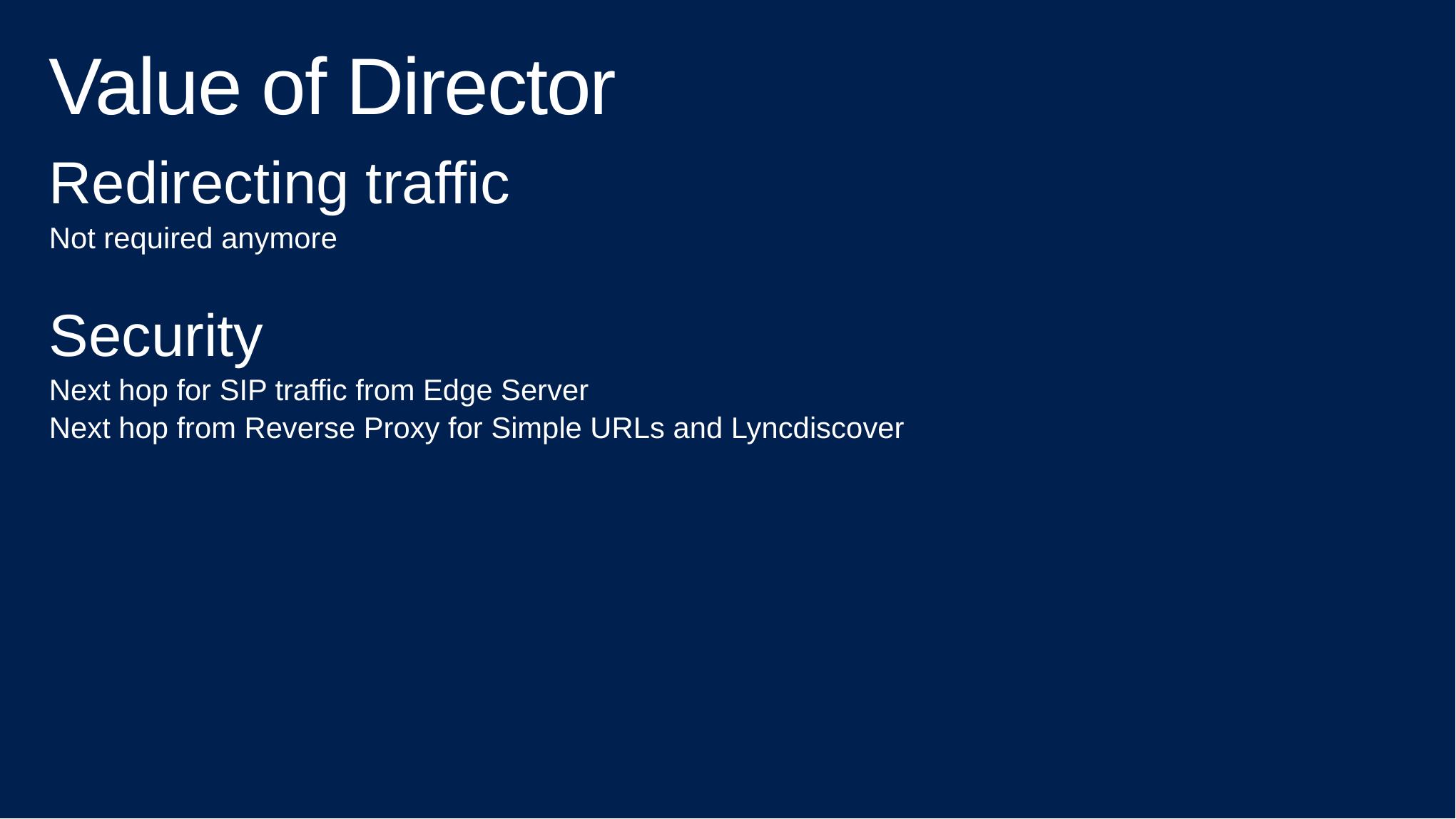

# Value of Director
Redirecting traffic
Not required anymore

Security
Next hop for SIP traffic from Edge Server
Next hop from Reverse Proxy for Simple URLs and Lyncdiscover